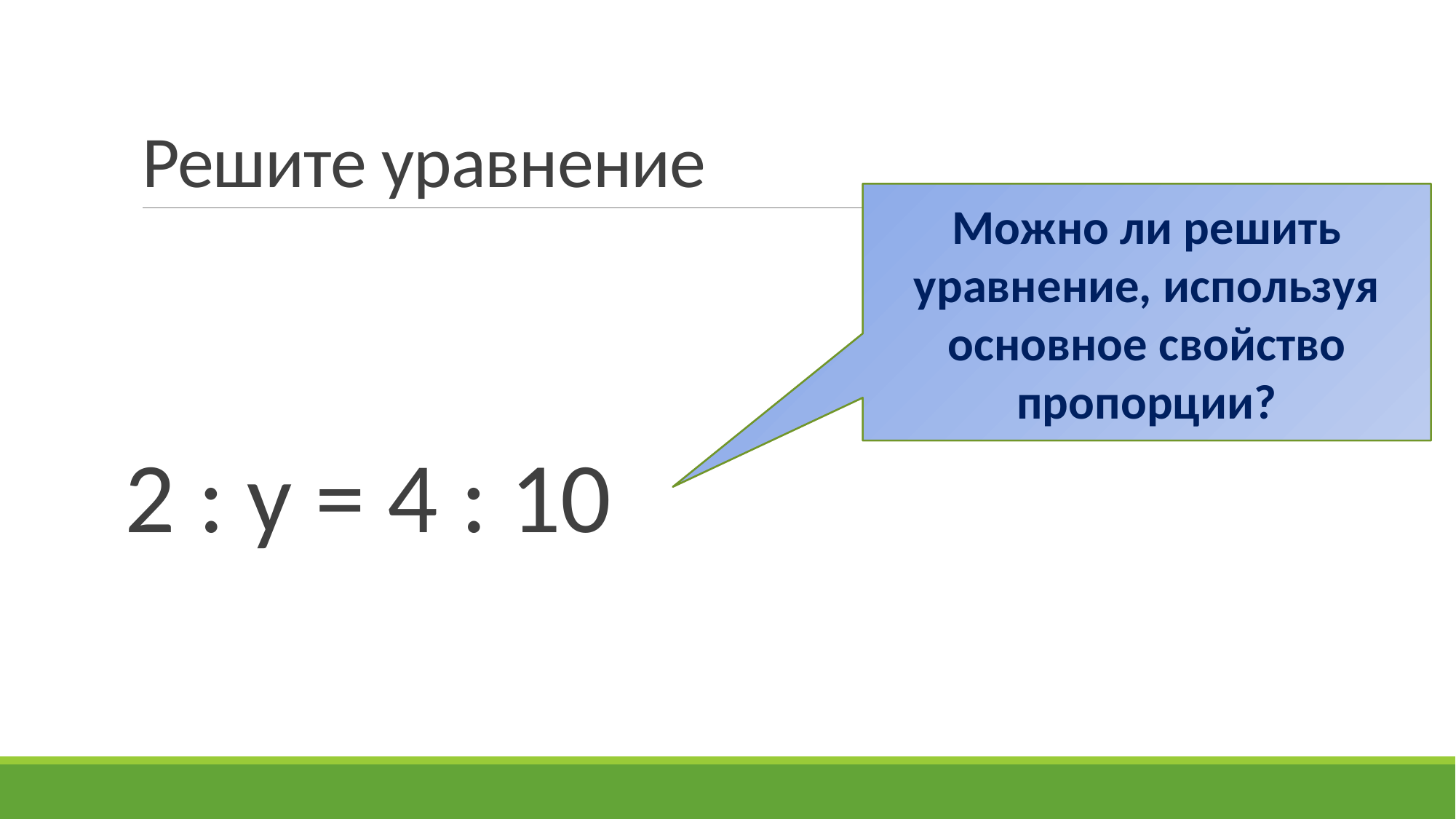

# Решите уравнение
Можно ли решить уравнение, используя основное свойство пропорции?
2 : у = 4 : 10